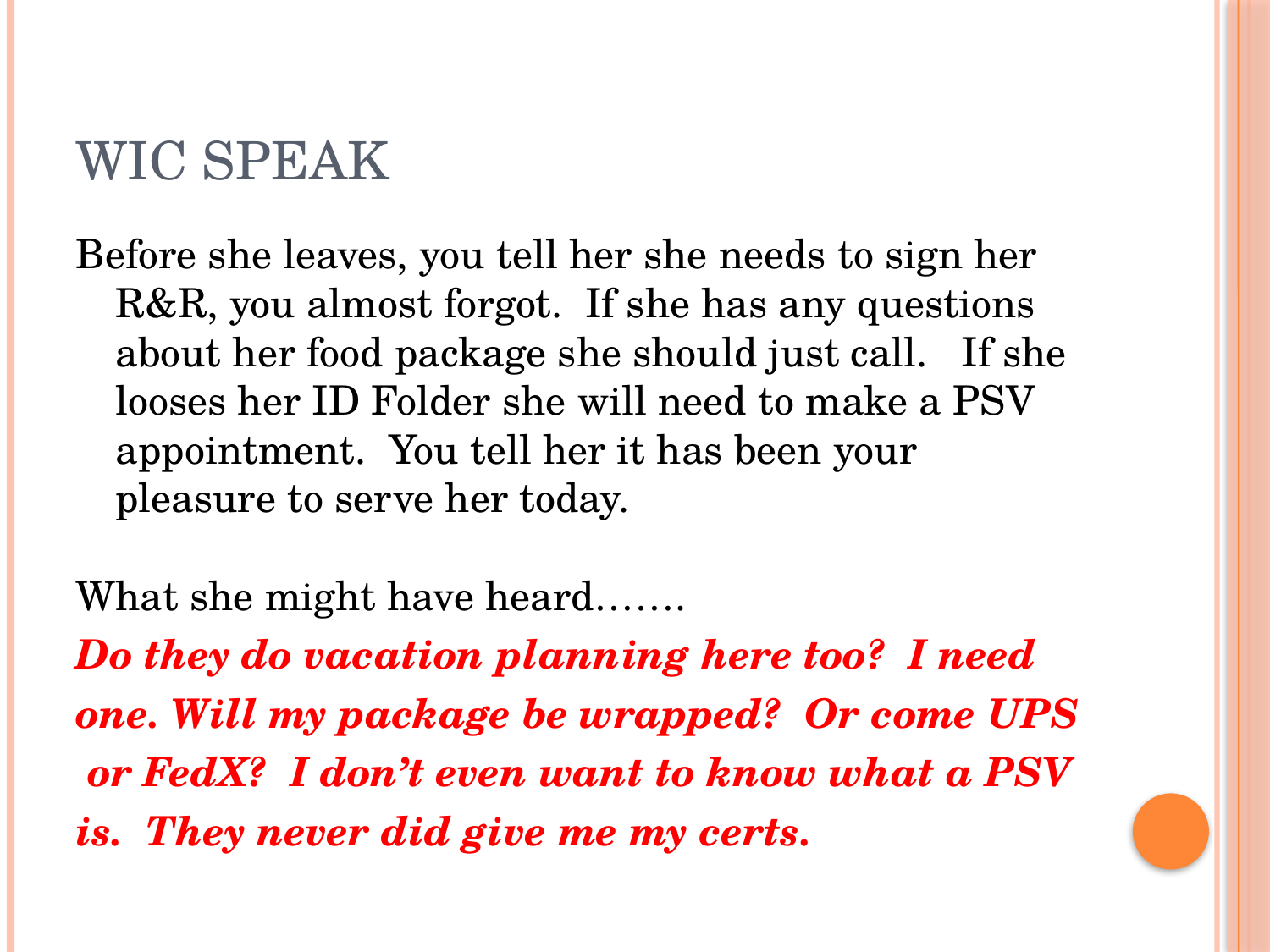

# WIC SPEAK
Before she leaves, you tell her she needs to sign her R&R, you almost forgot.  If she has any questions about her food package she should just call.   If she looses her ID Folder she will need to make a PSV appointment.  You tell her it has been your pleasure to serve her today.

What she might have heard…….
Do they do vacation planning here too?  I need
one. Will my package be wrapped?  Or come UPS
 or FedX?  I don’t even want to know what a PSV
is.  They never did give me my certs.